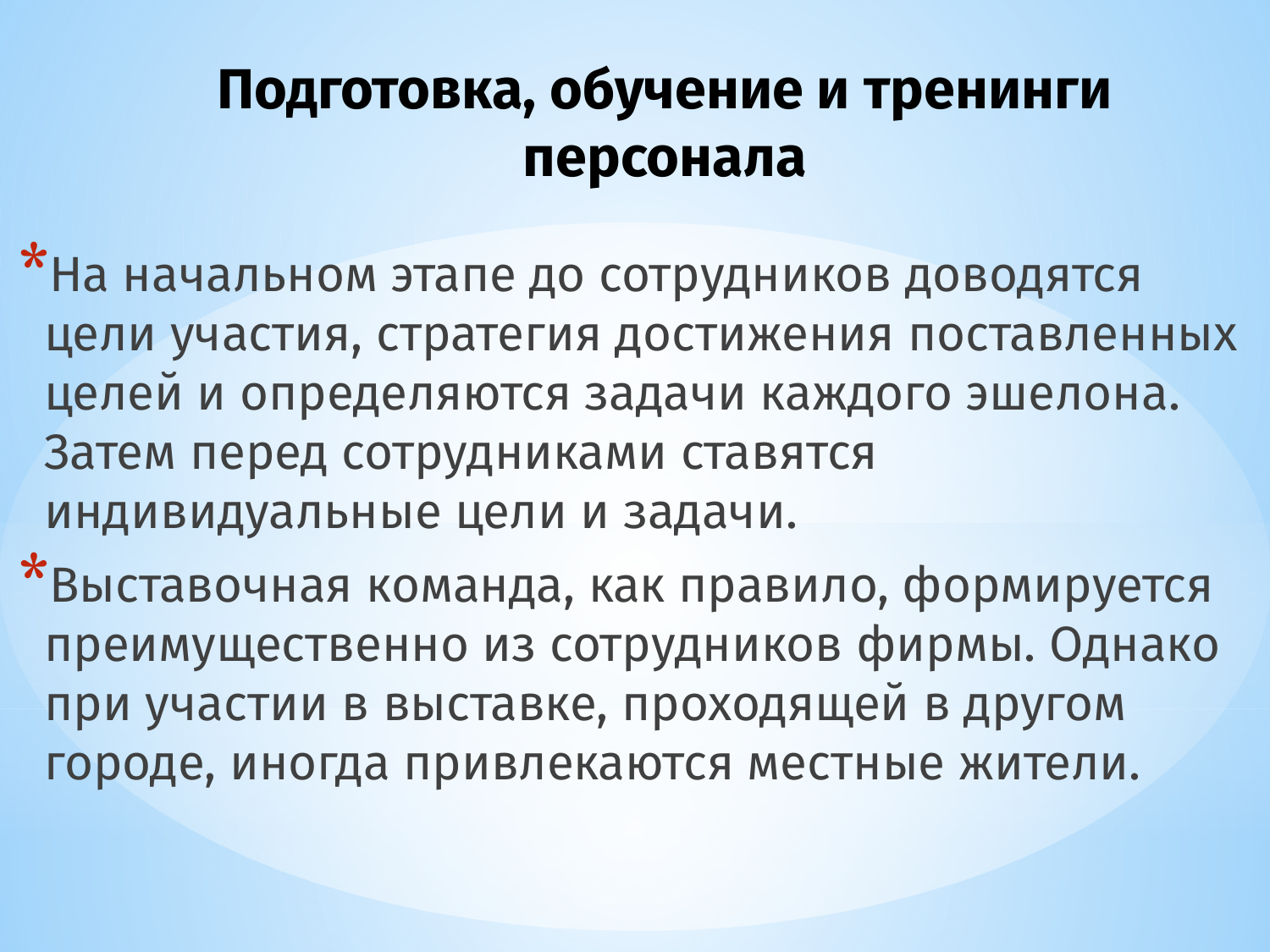

# Подготовка, обучение и тренинги персонала
На начальном этапе до сотрудников доводятся цели участия, стратегия достижения поставленных целей и определяются задачи каждого эшелона. Затем перед сотрудниками ставятся индивидуальные цели и задачи.
Выставочная команда, как правило, формируется преимущественно из сотрудников фирмы. Однако при участии в выставке, проходящей в другом городе, иногда привлекаются местные жители.